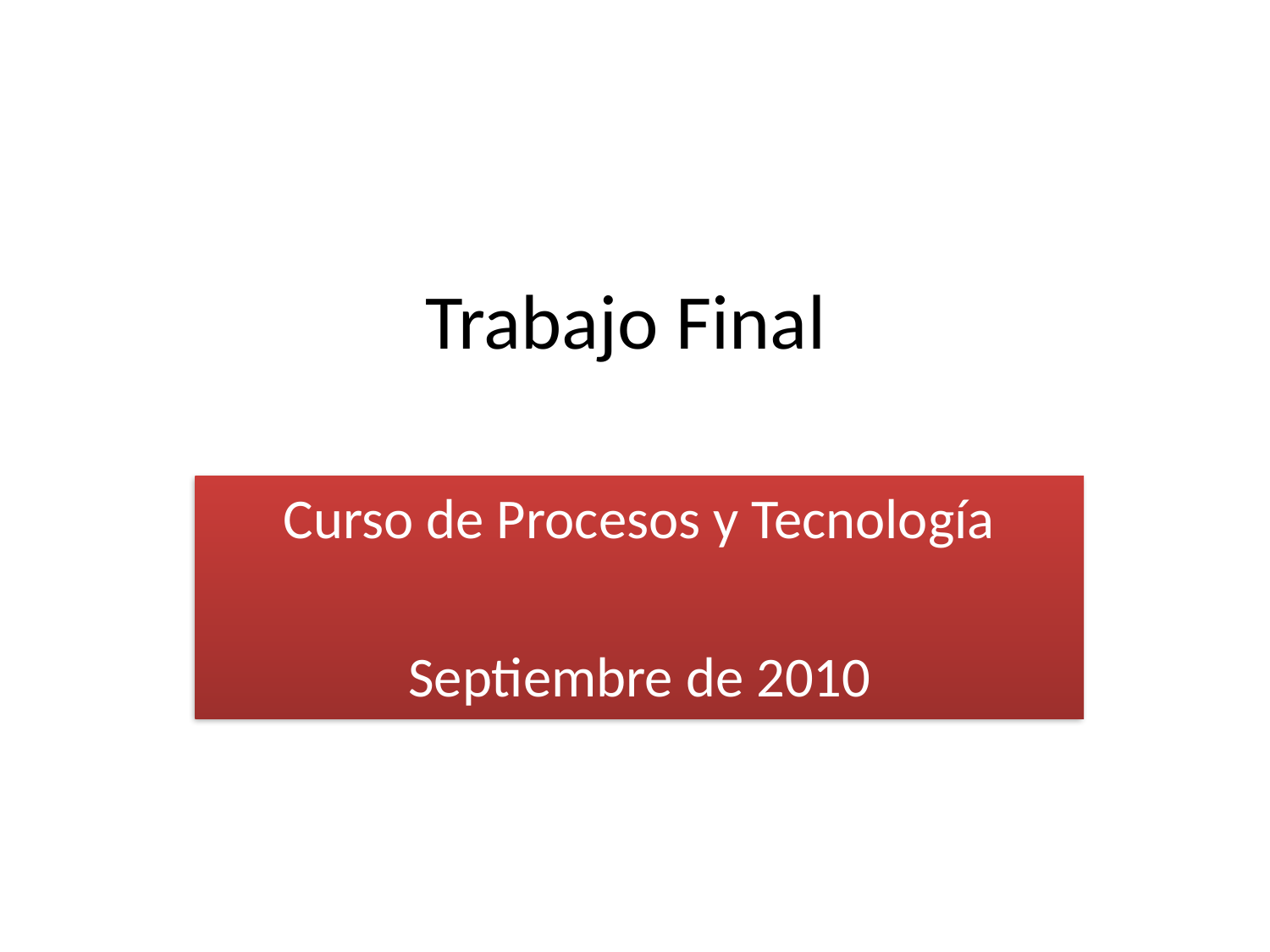

# Trabajo Final
Curso de Procesos y Tecnología

Septiembre de 2010